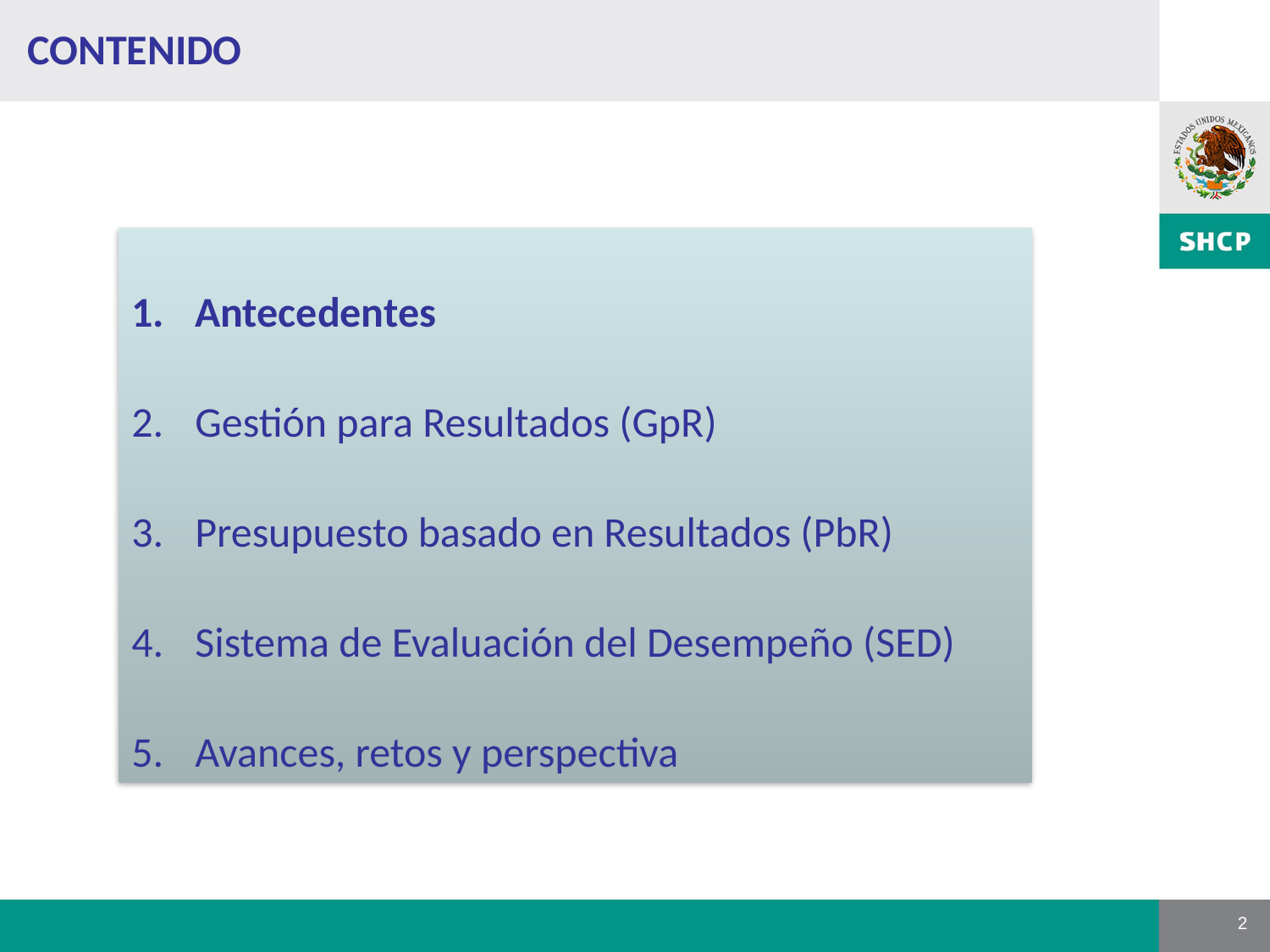

Contenido
Antecedentes
Gestión para Resultados (GpR)
Presupuesto basado en Resultados (PbR)
Sistema de Evaluación del Desempeño (SED)
Avances, retos y perspectiva